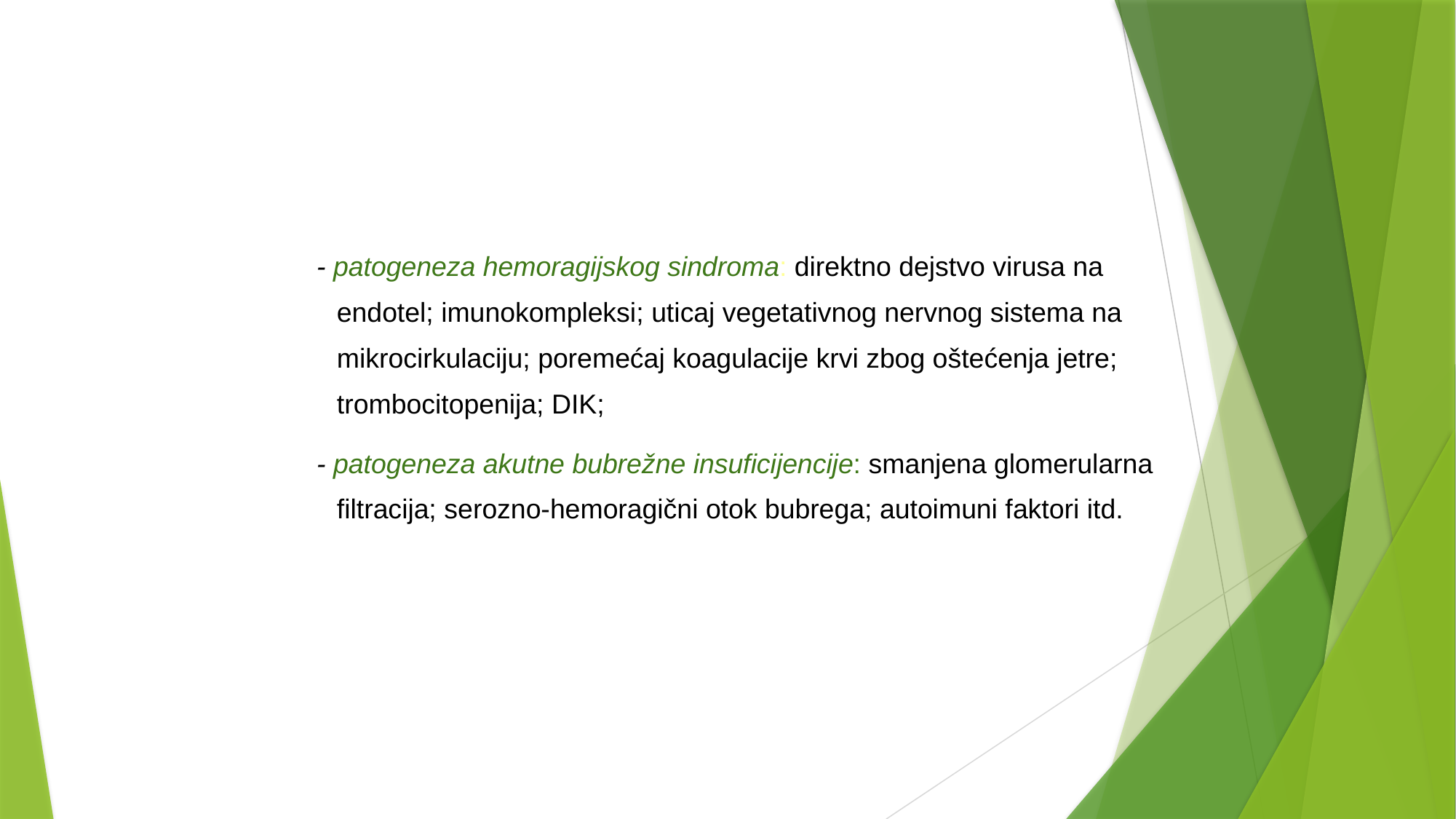

- patogeneza hemoragijskog sindroma: direktno dejstvo virusa na endotel; imunokompleksi; uticaj vegetativnog nervnog sistema na mikrocirkulaciju; poremećaj koagulacije krvi zbog oštećenja jetre; trombocitopenija; DIK;
- patogeneza akutne bubrežne insuficijencije: smanjena glomerularna filtracija; serozno-hemoragični otok bubrega; autoimuni faktori itd.